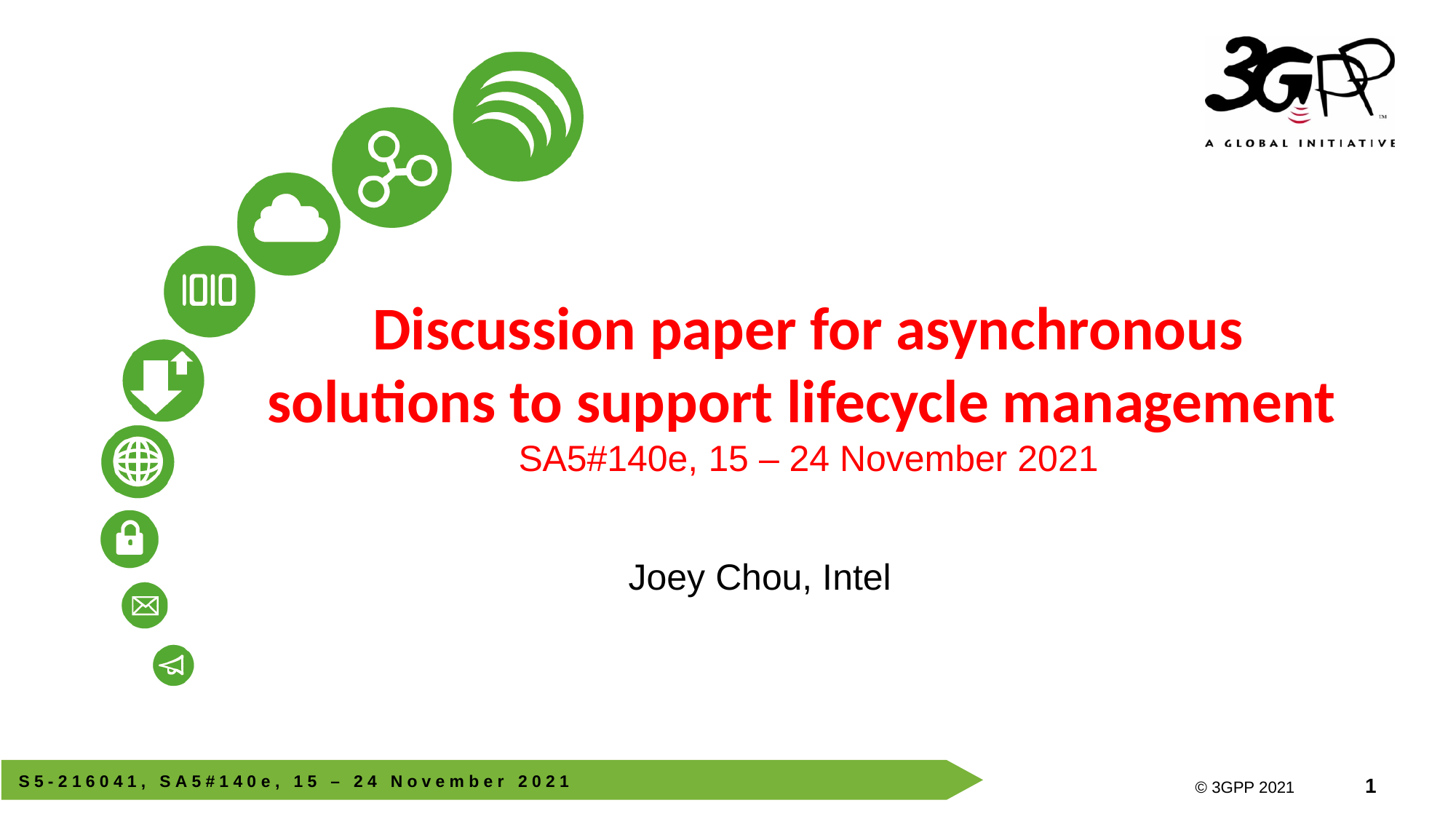

# Discussion paper for asynchronous solutions to support lifecycle management SA5#140e, 15 – 24 November 2021
Joey Chou, Intel